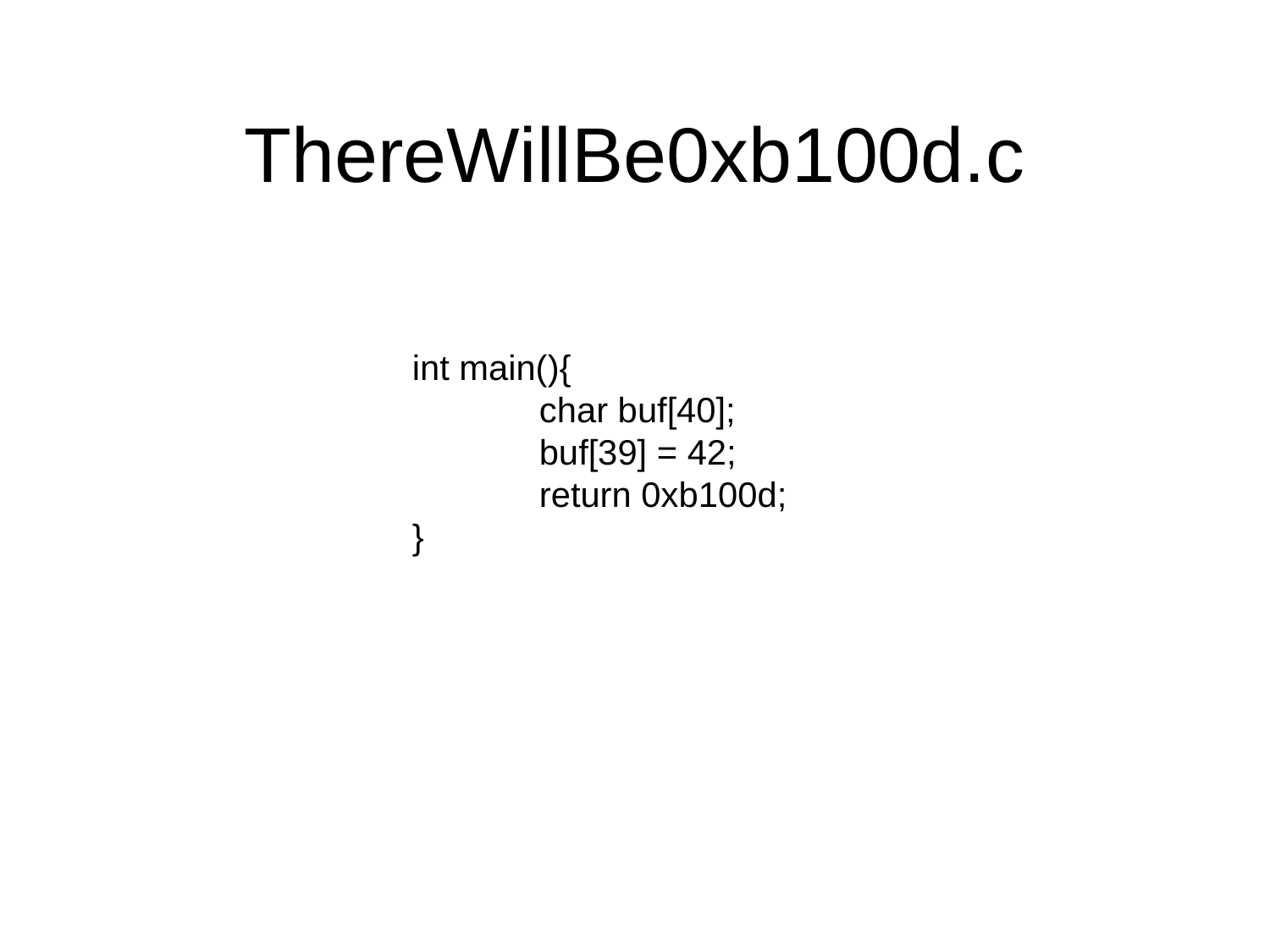

ThereWillBe0xb100d.c
int main(){
	char buf[40];
	buf[39] = 42;
	return 0xb100d;
}